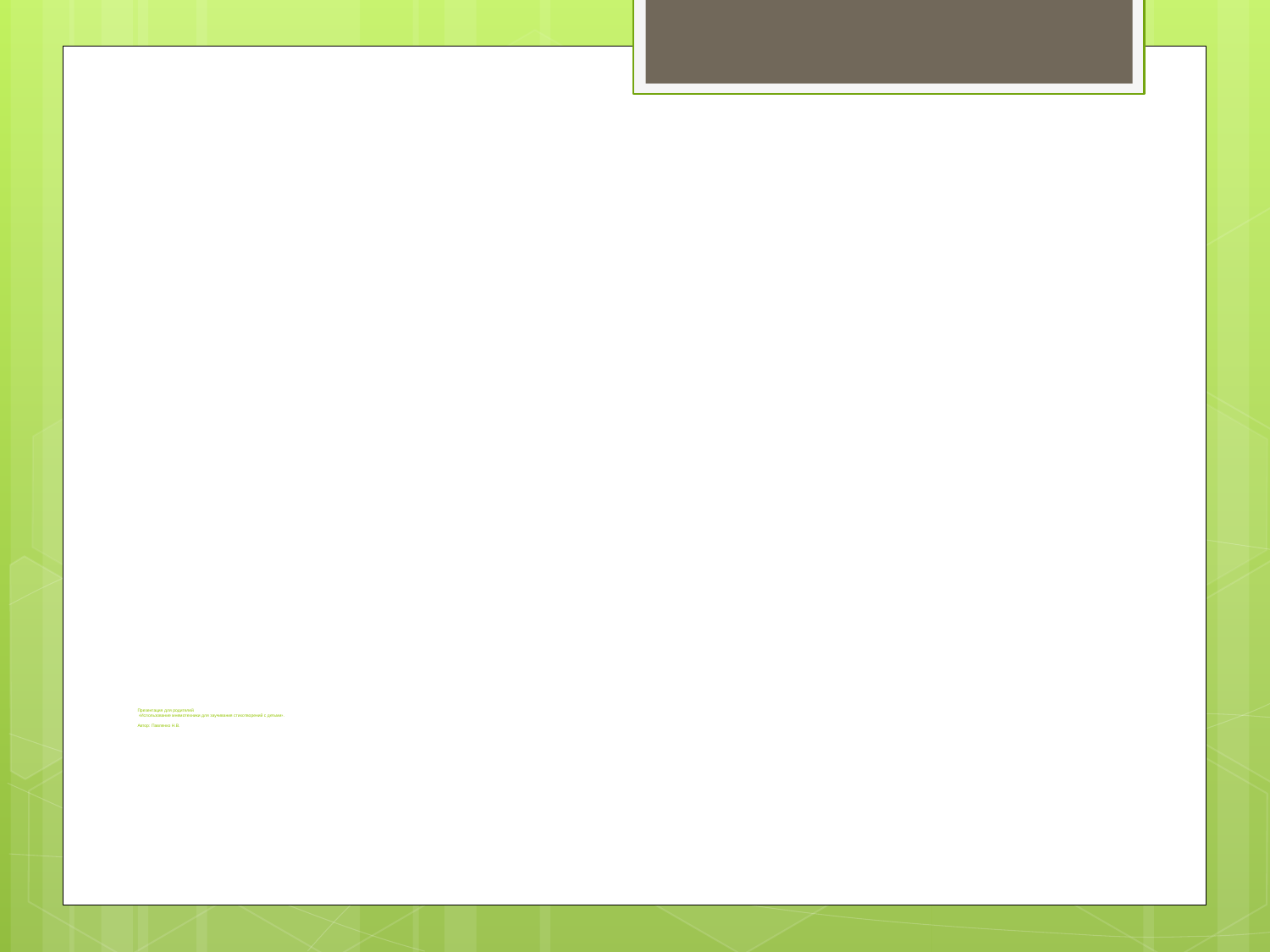

# Презентация для родителей «Использование мнемотехники для заучивания стихотворений с детьми». Автор: Павленко Н.В.